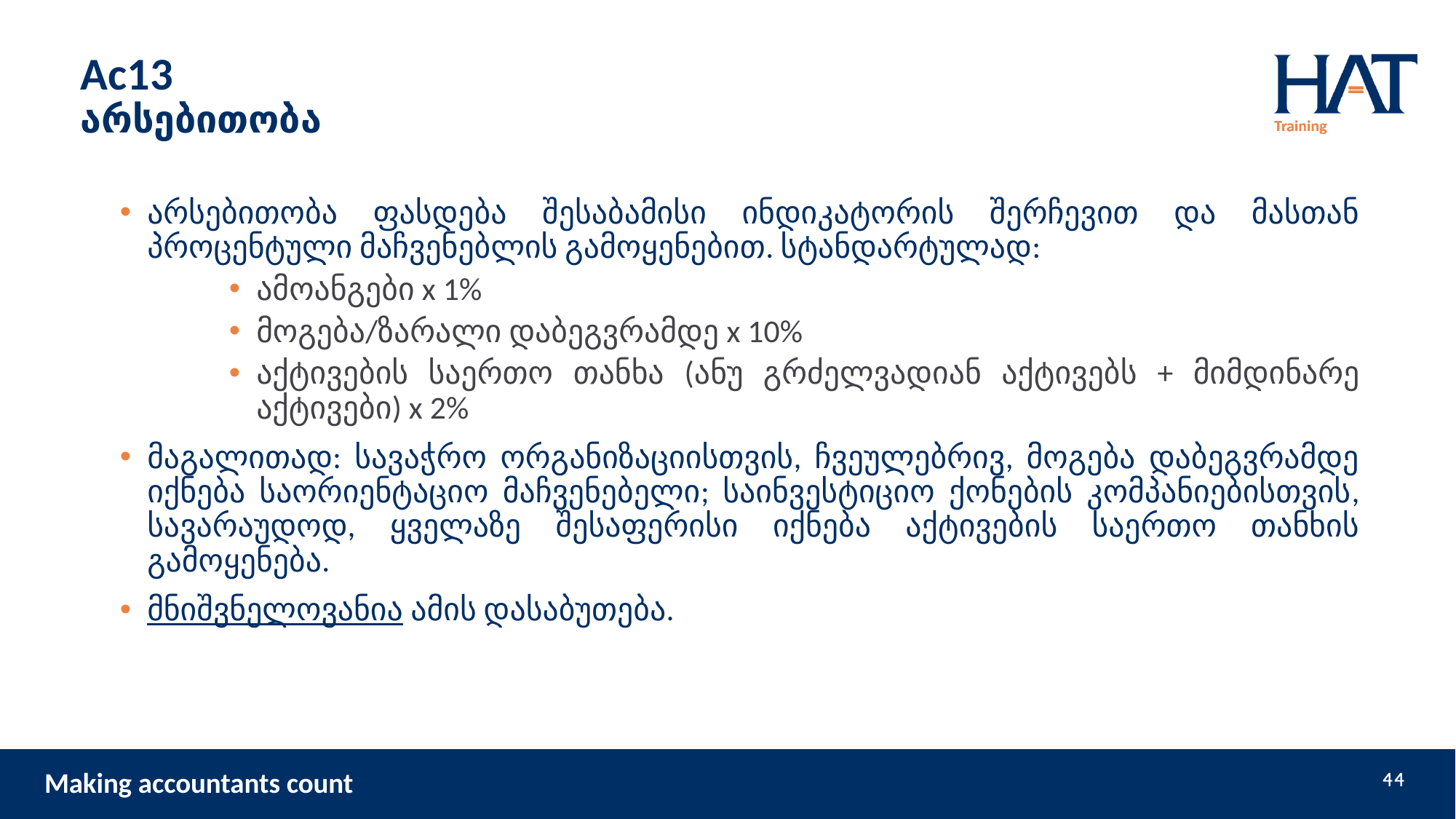

# Ac13 არსებითობა
არსებითობა ფასდება შესაბამისი ინდიკატორის შერჩევით და მასთან პროცენტული მაჩვენებლის გამოყენებით. სტანდარტულად:
ამოანგები x 1%
მოგება/ზარალი დაბეგვრამდე x 10%
აქტივების საერთო თანხა (ანუ გრძელვადიან აქტივებს + მიმდინარე აქტივები) x 2%
მაგალითად: სავაჭრო ორგანიზაციისთვის, ჩვეულებრივ, მოგება დაბეგვრამდე იქნება საორიენტაციო მაჩვენებელი; საინვესტიციო ქონების კომპანიებისთვის, სავარაუდოდ, ყველაზე შესაფერისი იქნება აქტივების საერთო თანხის გამოყენება.
მნიშვნელოვანია ამის დასაბუთება.
44